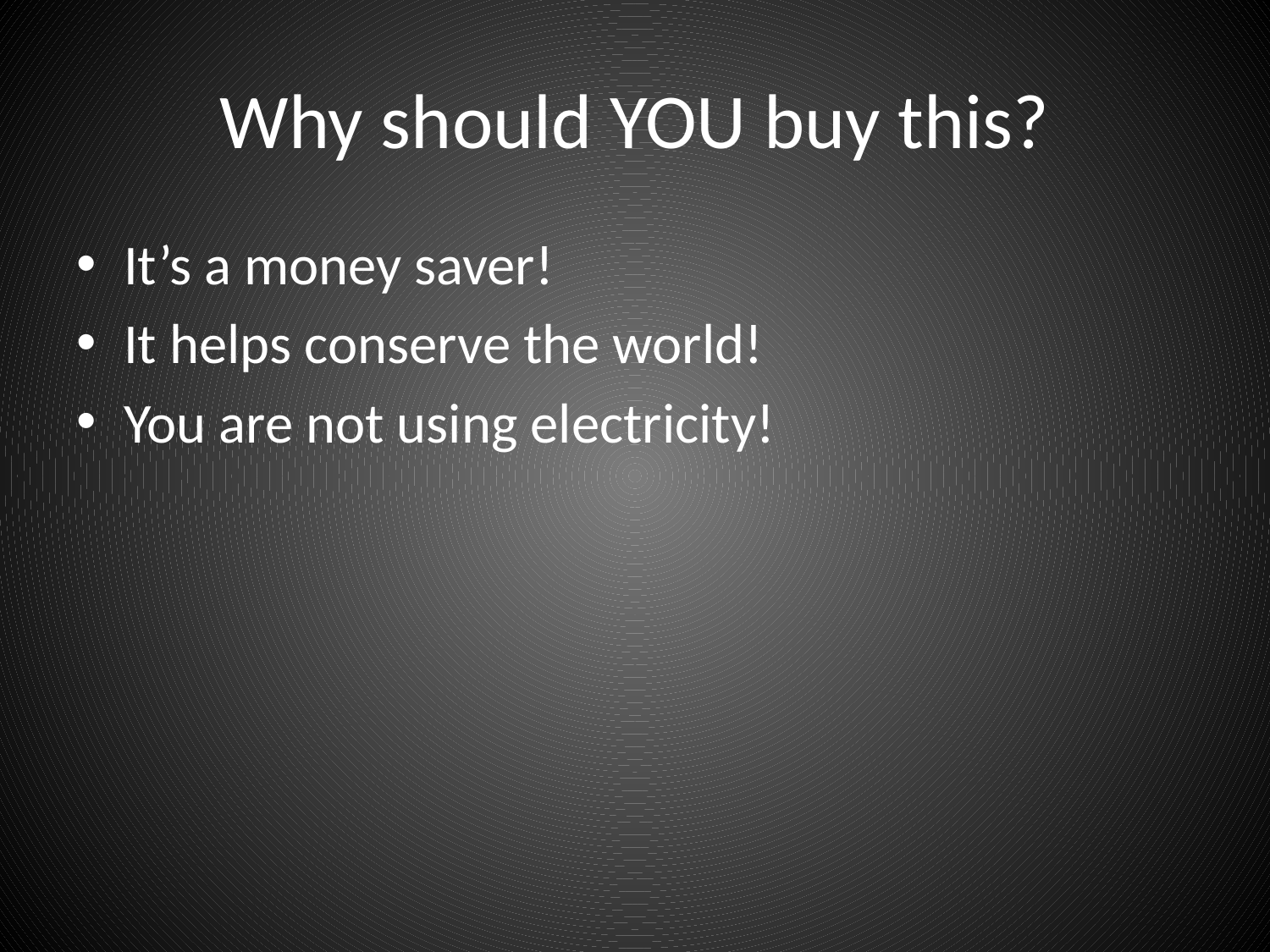

# Why should YOU buy this?
It’s a money saver!
It helps conserve the world!
You are not using electricity!